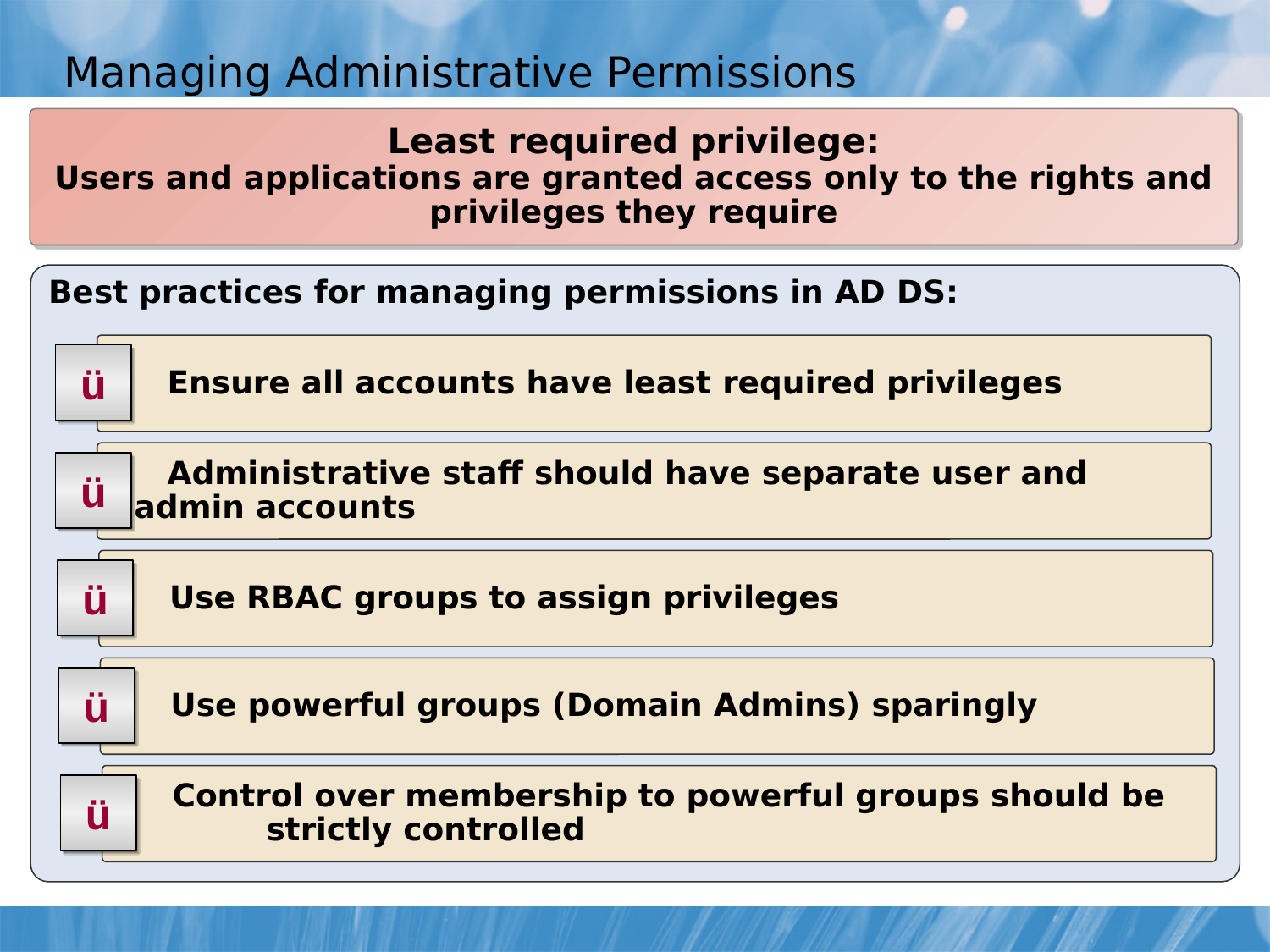

# Managing Administrative Permissions
Least required privilege:
Users and applications are granted access only to the rights and privileges they require
Best practices for managing permissions in AD DS:
	   Ensure all accounts have least required privileges
ü
	   Administrative staff should have separate user and     	admin accounts
ü
	   Use RBAC groups to assign privileges
ü
	   Use powerful groups (Domain Admins) sparingly
ü
	   Control over membership to powerful groups should be 	strictly controlled
ü